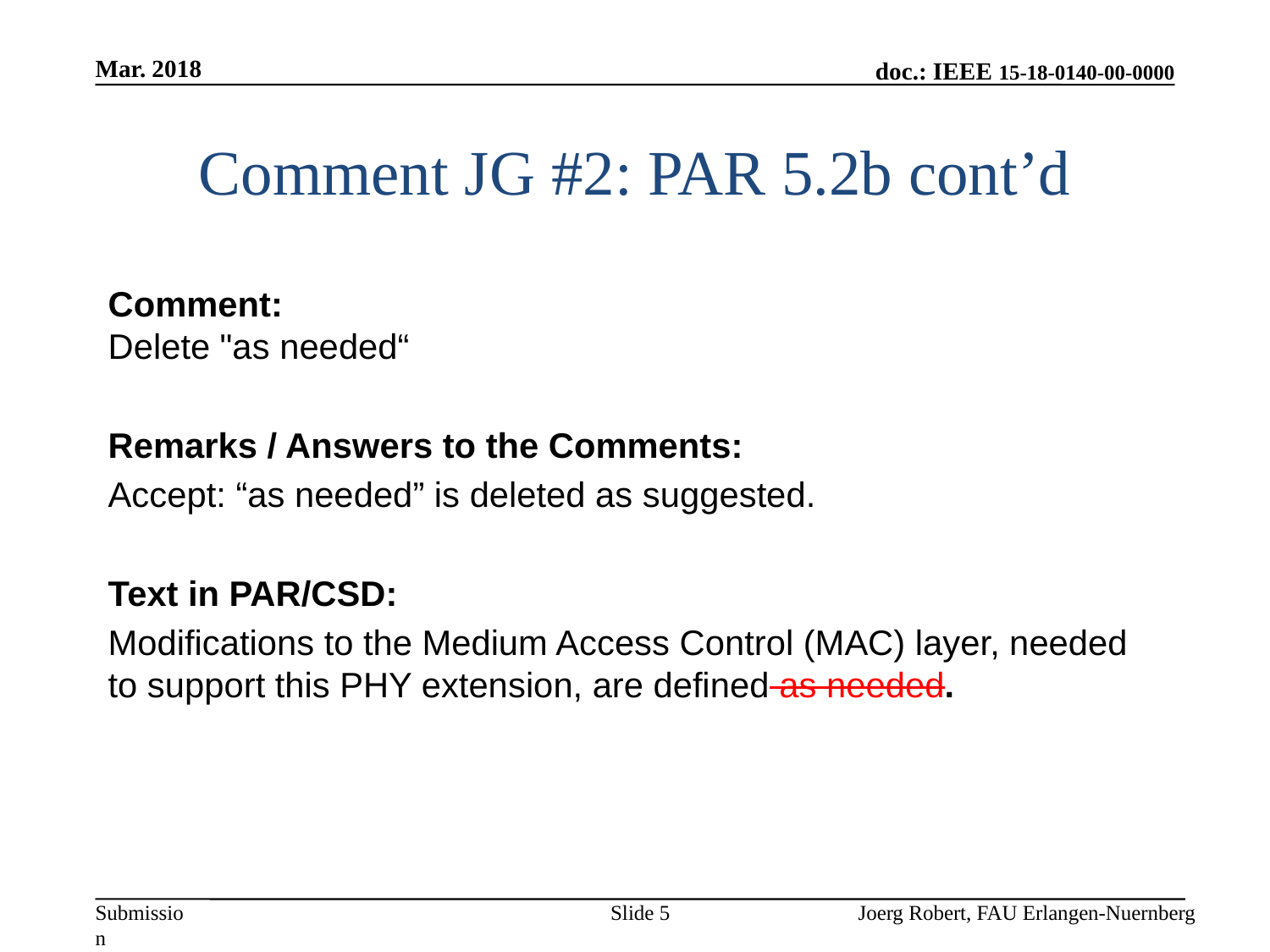

Mar. 2018
# Comment JG #2: PAR 5.2b cont’d
Comment:
Delete "as needed“

Remarks / Answers to the Comments:
Accept: “as needed” is deleted as suggested.

Text in PAR/CSD:
Modifications to the Medium Access Control (MAC) layer, needed to support this PHY extension, are defined as needed.

Slide 5
Joerg Robert, FAU Erlangen-Nuernberg